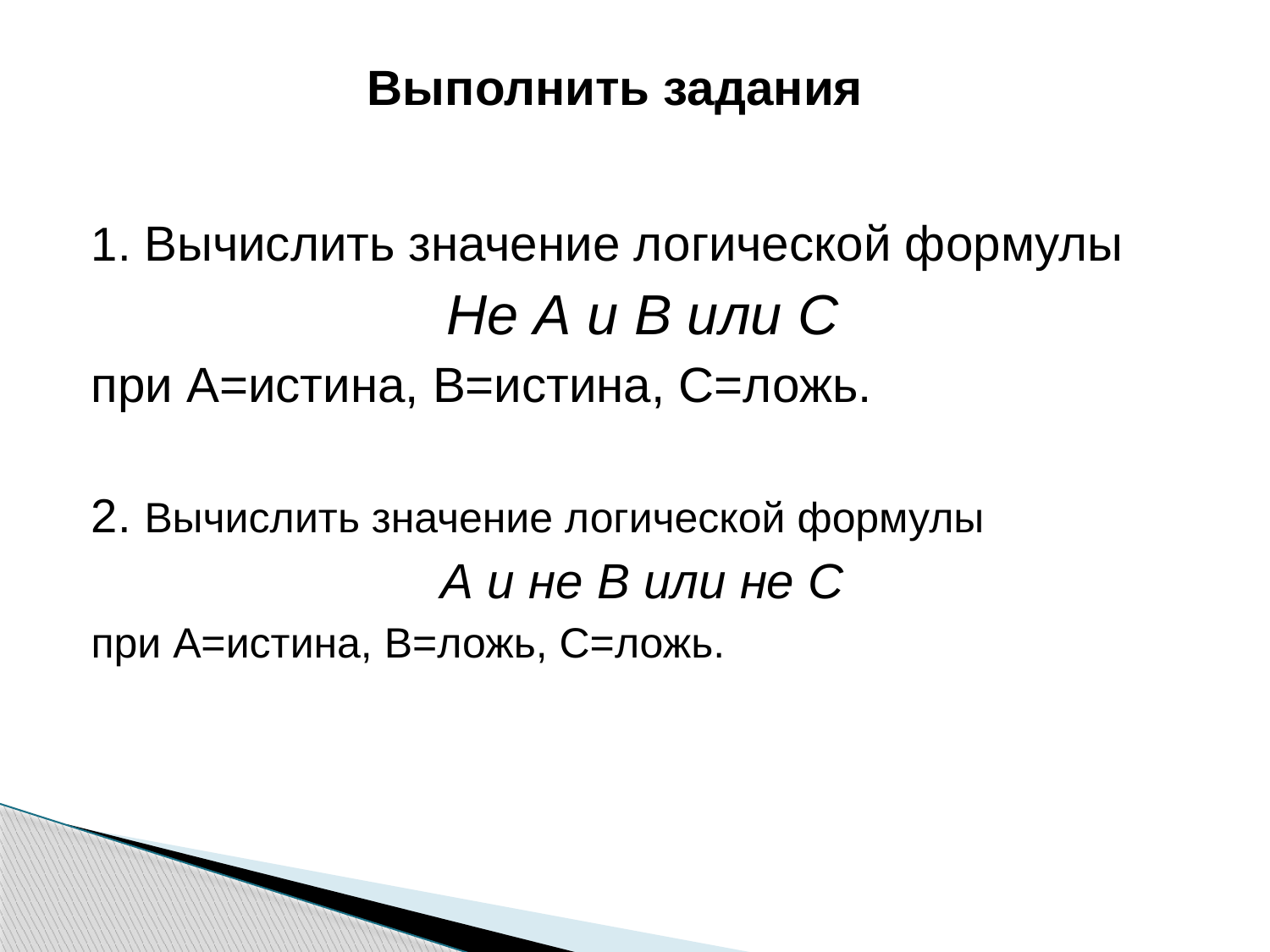

Выполнить задания
1. Вычислить значение логической формулы
Не А и В или С
при А=истина, В=истина, С=ложь.

2. Вычислить значение логической формулы
А и не В или не С
при А=истина, В=ложь, С=ложь.